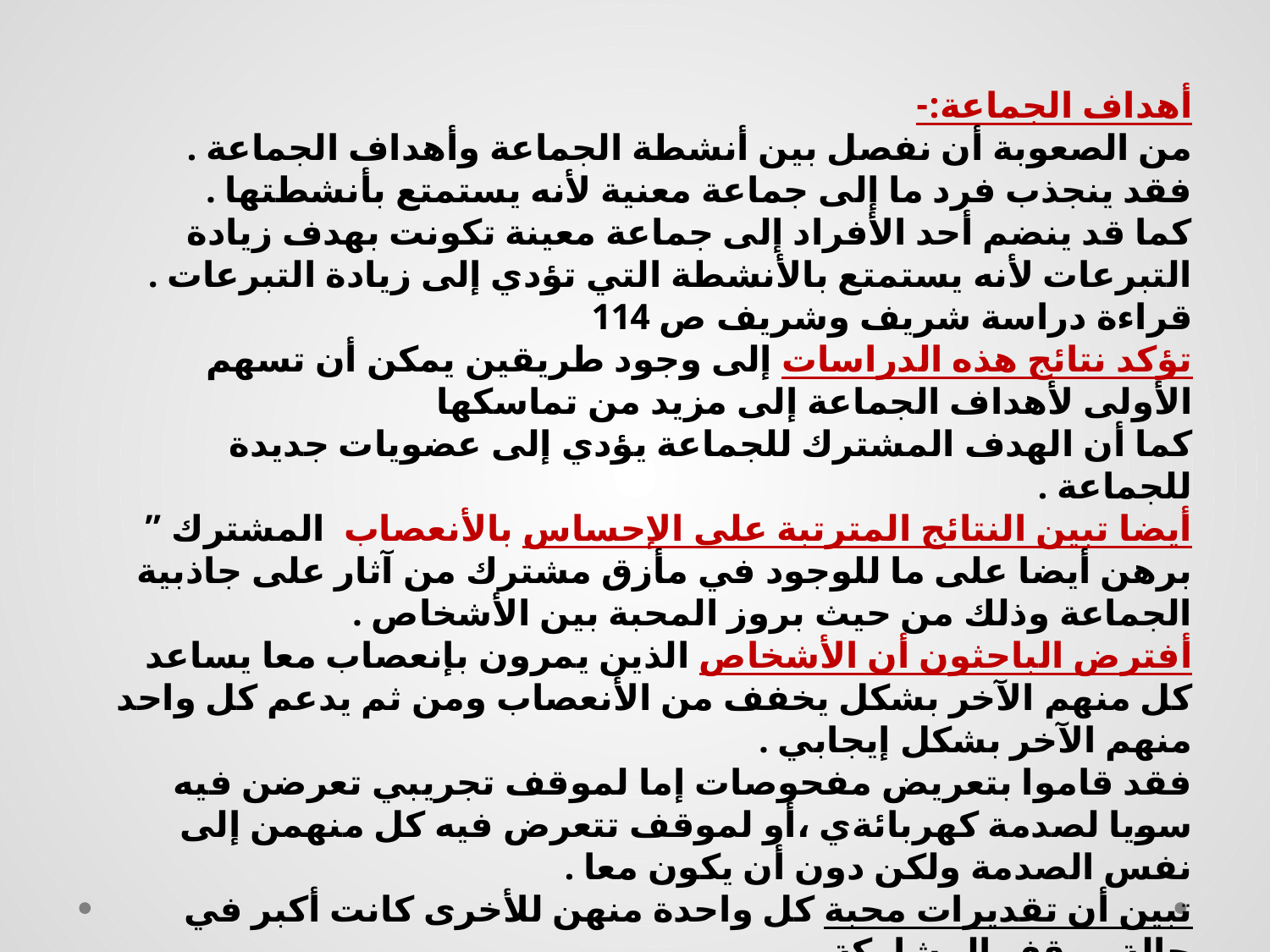

أهداف الجماعة:-
من الصعوبة أن نفصل بين أنشطة الجماعة وأهداف الجماعة .
فقد ينجذب فرد ما إلى جماعة معنية لأنه يستمتع بأنشطتها .
كما قد ينضم أحد الأفراد إلى جماعة معينة تكونت بهدف زيادة التبرعات لأنه يستمتع بالأنشطة التي تؤدي إلى زيادة التبرعات .
قراءة دراسة شريف وشريف ص 114
تؤكد نتائج هذه الدراسات إلى وجود طريقين يمكن أن تسهم الأولى لأهداف الجماعة إلى مزيد من تماسكها
كما أن الهدف المشترك للجماعة يؤدي إلى عضويات جديدة للجماعة .
أيضا تبين النتائج المترتبة على الإحساس بالأنعصاب  المشترك ” برهن أيضا على ما للوجود في مأزق مشترك من آثار على جاذبية الجماعة وذلك من حيث بروز المحبة بين الأشخاص .
أفترض الباحثون أن الأشخاص الذين يمرون بإنعصاب معا يساعد كل منهم الآخر بشكل يخفف من الأنعصاب ومن ثم يدعم كل واحد منهم الآخر بشكل إيجابي .
فقد قاموا بتعريض مفحوصات إما لموقف تجريبي تعرضن فيه سويا لصدمة كهربائةي ،أو لموقف تتعرض فيه كل منهمن إلى نفس الصدمة ولكن دون أن يكون معا .
تبين أن تقديرات محبة كل واحدة منهن للأخرى كانت أكبر في حالة موقف المشاركة  .